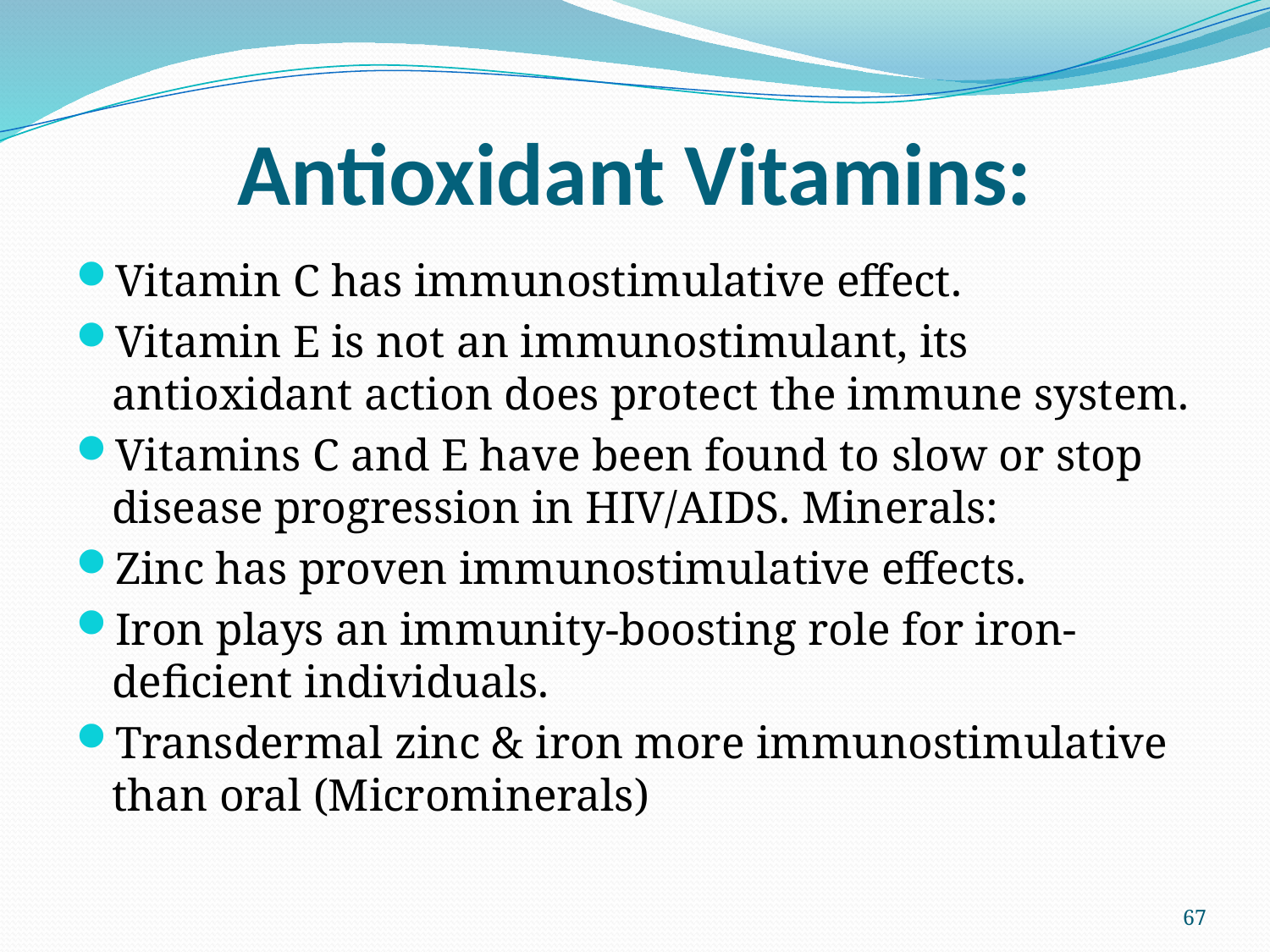

# Antioxidant Vitamins:
Vitamin C has immunostimulative effect.
Vitamin E is not an immunostimulant, its antioxidant action does protect the immune system.
Vitamins C and E have been found to slow or stop disease progression in HIV/AIDS. Minerals:
Zinc has proven immunostimulative effects.
Iron plays an immunity-boosting role for iron-deficient individuals.
Transdermal zinc & iron more immunostimulative than oral (Microminerals)
67